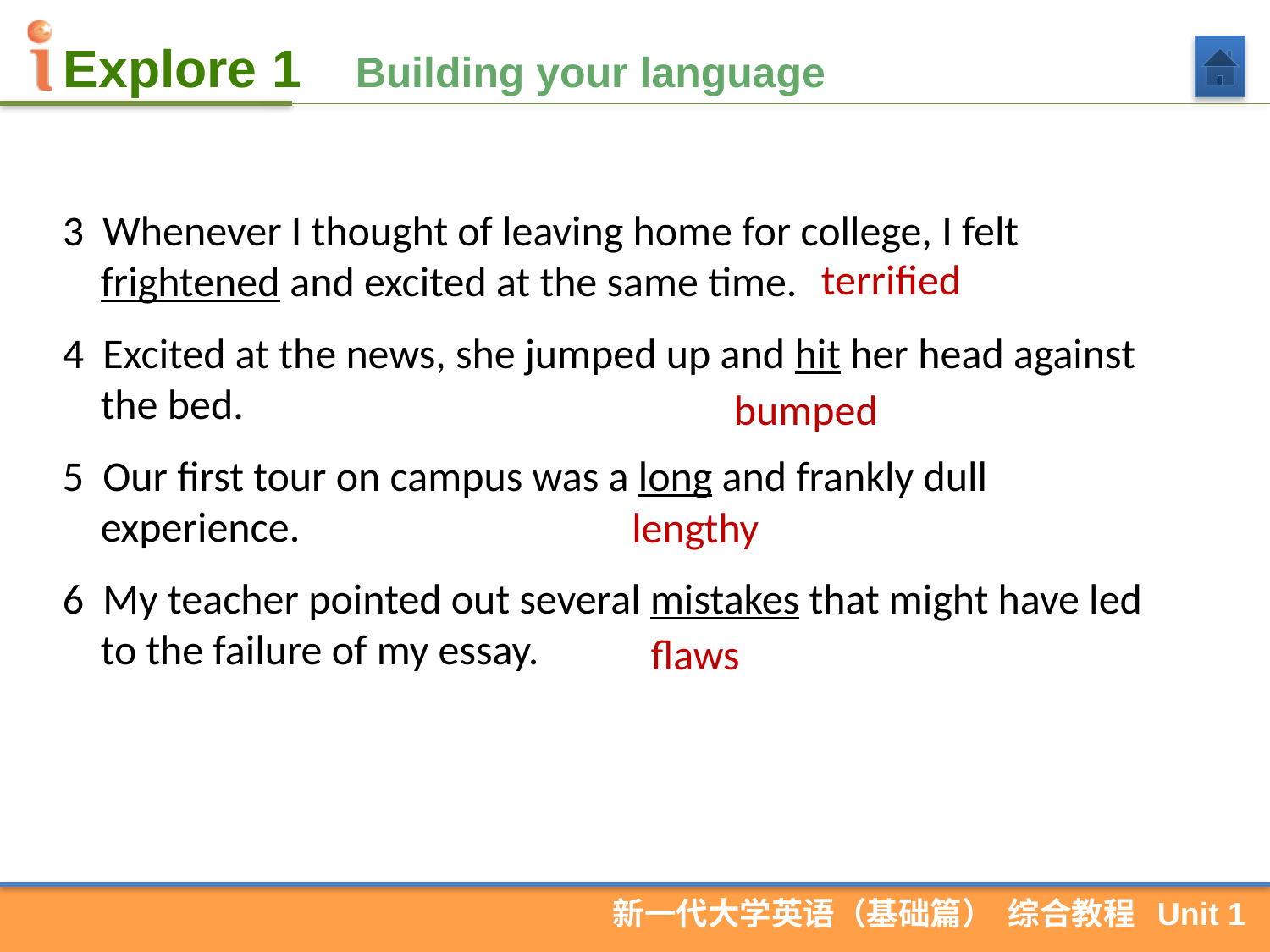

Building your language
3  Whenever I thought of leaving home for college, I felt frightened and excited at the same time.
4  Excited at the news, she jumped up and hit her head against the bed.
5  Our first tour on campus was a long and frankly dull experience.
6  My teacher pointed out several mistakes that might have led to the failure of my essay.
terrified
bumped
lengthy
flaws